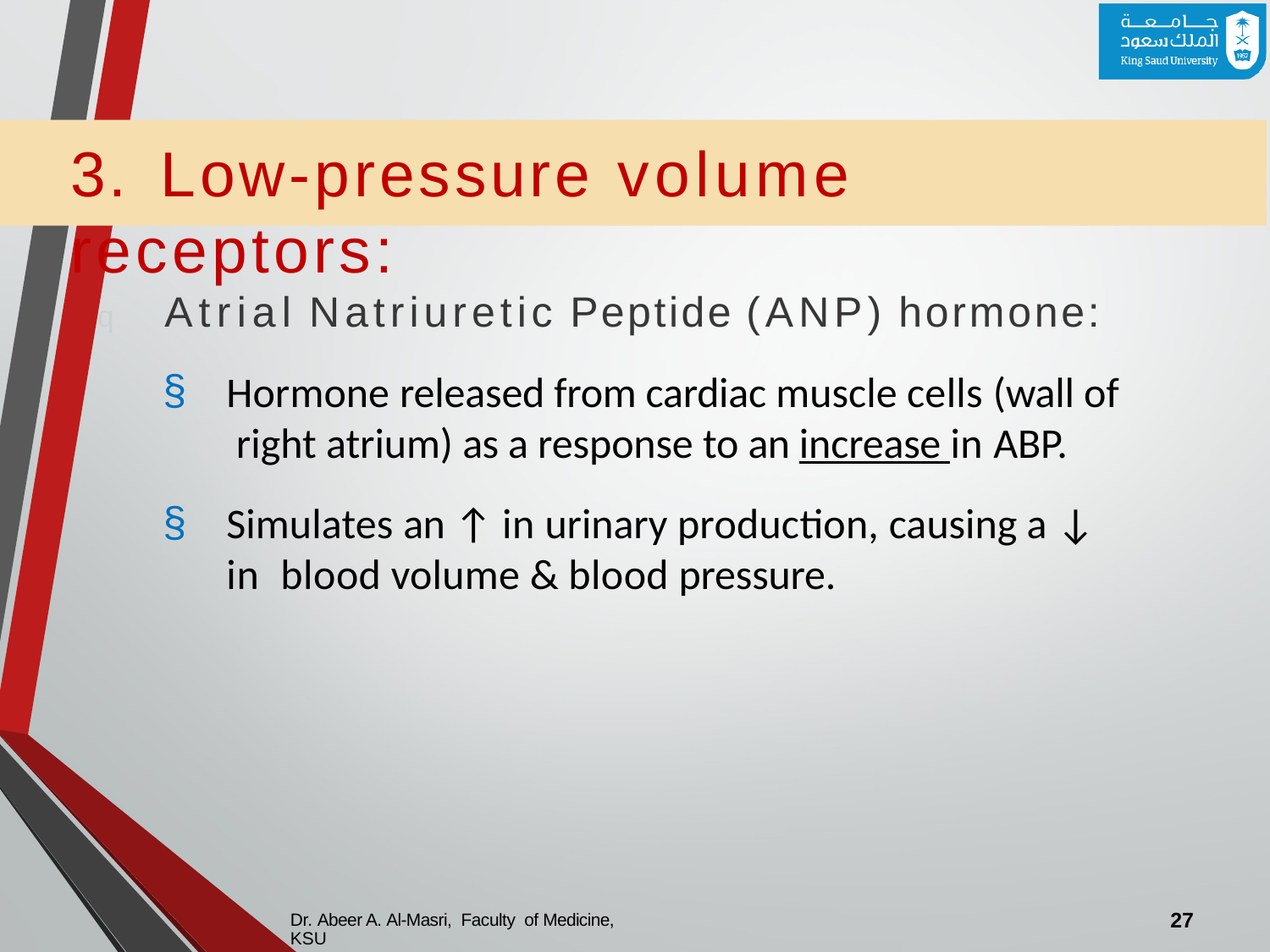

# 3.	Low-pressure volume receptors:
q	Atrial Natriuretic Peptide (ANP) hormone:
Hormone released from cardiac muscle cells (wall of  right atrium) as a response to an increase in ABP.
Simulates an ↑ in urinary production, causing a ↓ in  blood volume & blood pressure.

27
Dr. Abeer A. Al-Masri,  Faculty  of Medicine,   KSU